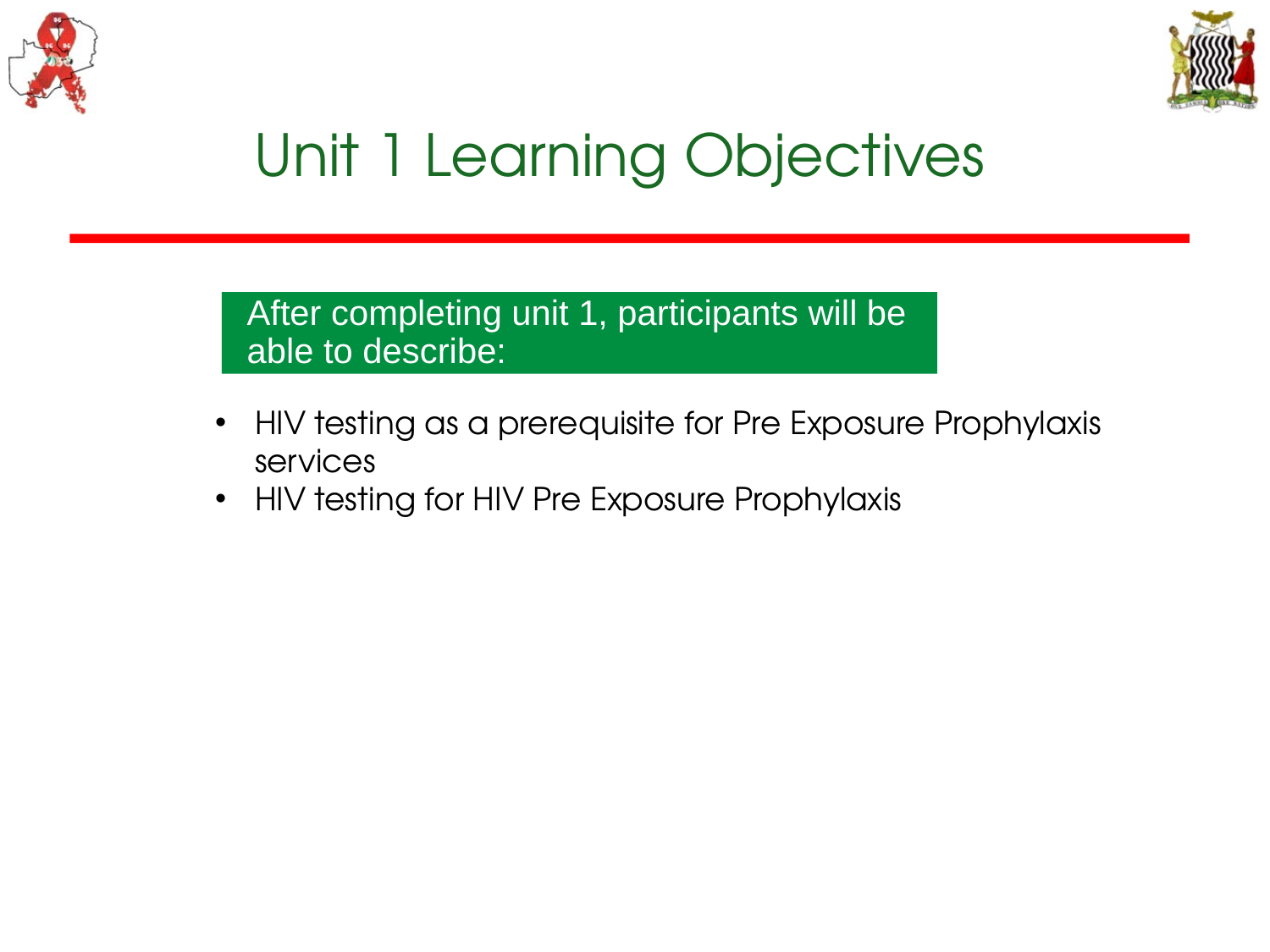

# Unit 1 Learning Objectives
After completing unit 1, participants will be able to describe:​

HIV testing as a prerequisite for Pre Exposure Prophylaxis services
HIV testing for HIV Pre Exposure Prophylaxis